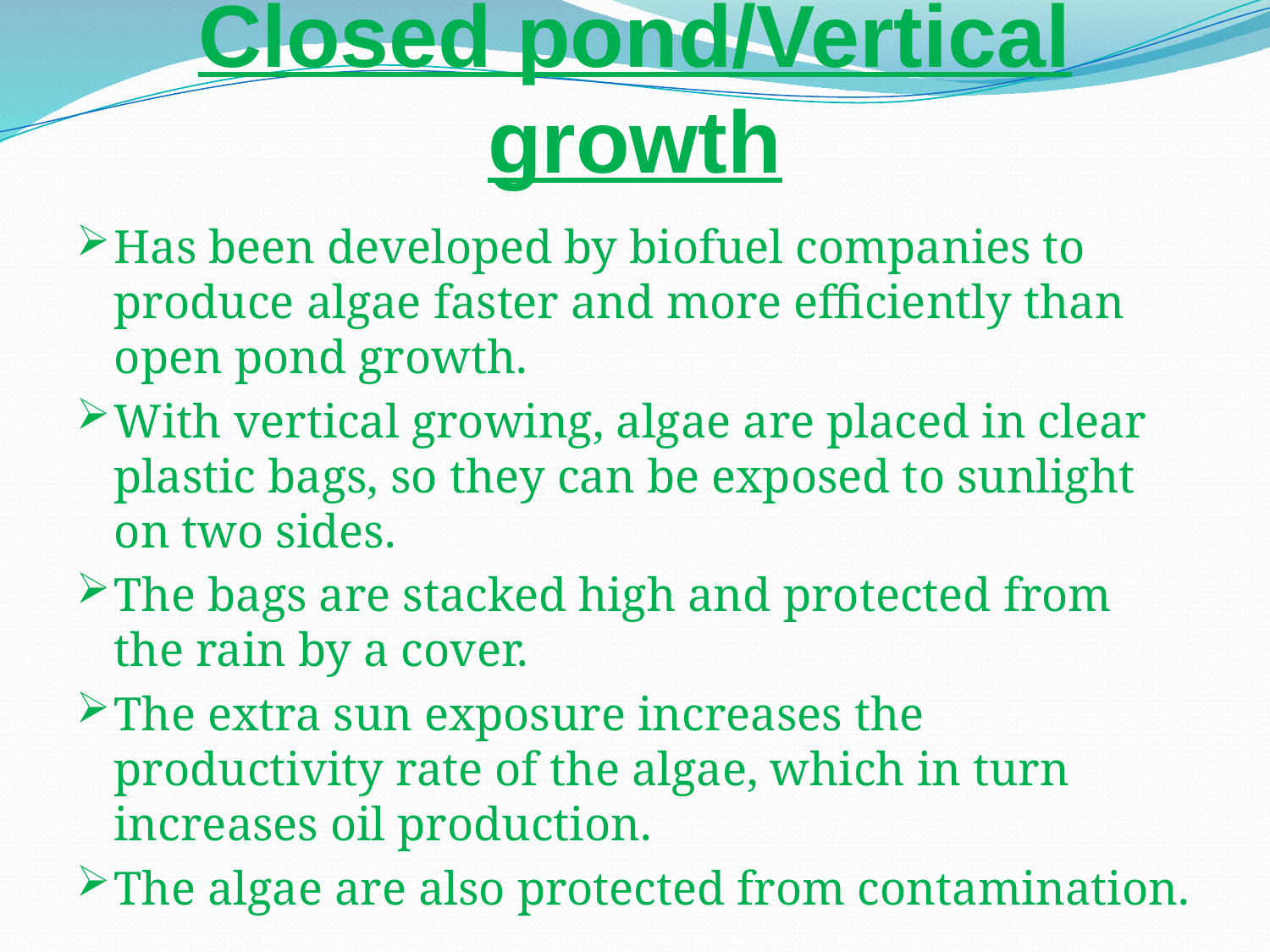

# Closed pond/Vertical growth
Has been developed by biofuel companies to produce algae faster and more efficiently than open pond growth.
With vertical growing, algae are placed in clear plastic bags, so they can be exposed to sunlight on two sides.
The bags are stacked high and protected from the rain by a cover.
The extra sun exposure increases the productivity rate of the algae, which in turn increases oil production.
The algae are also protected from contamination.